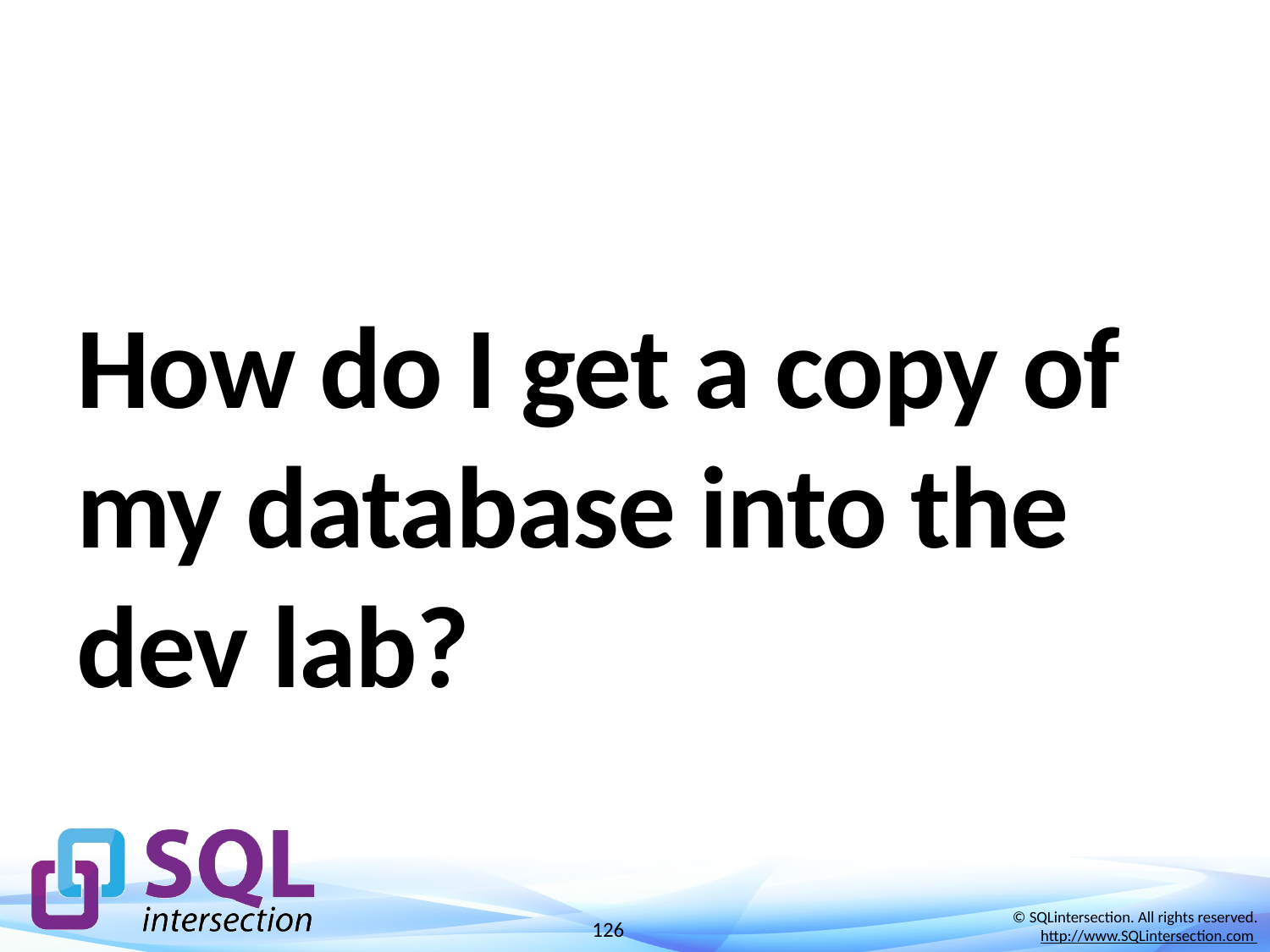

# How do I get a copy of my database into the dev lab?